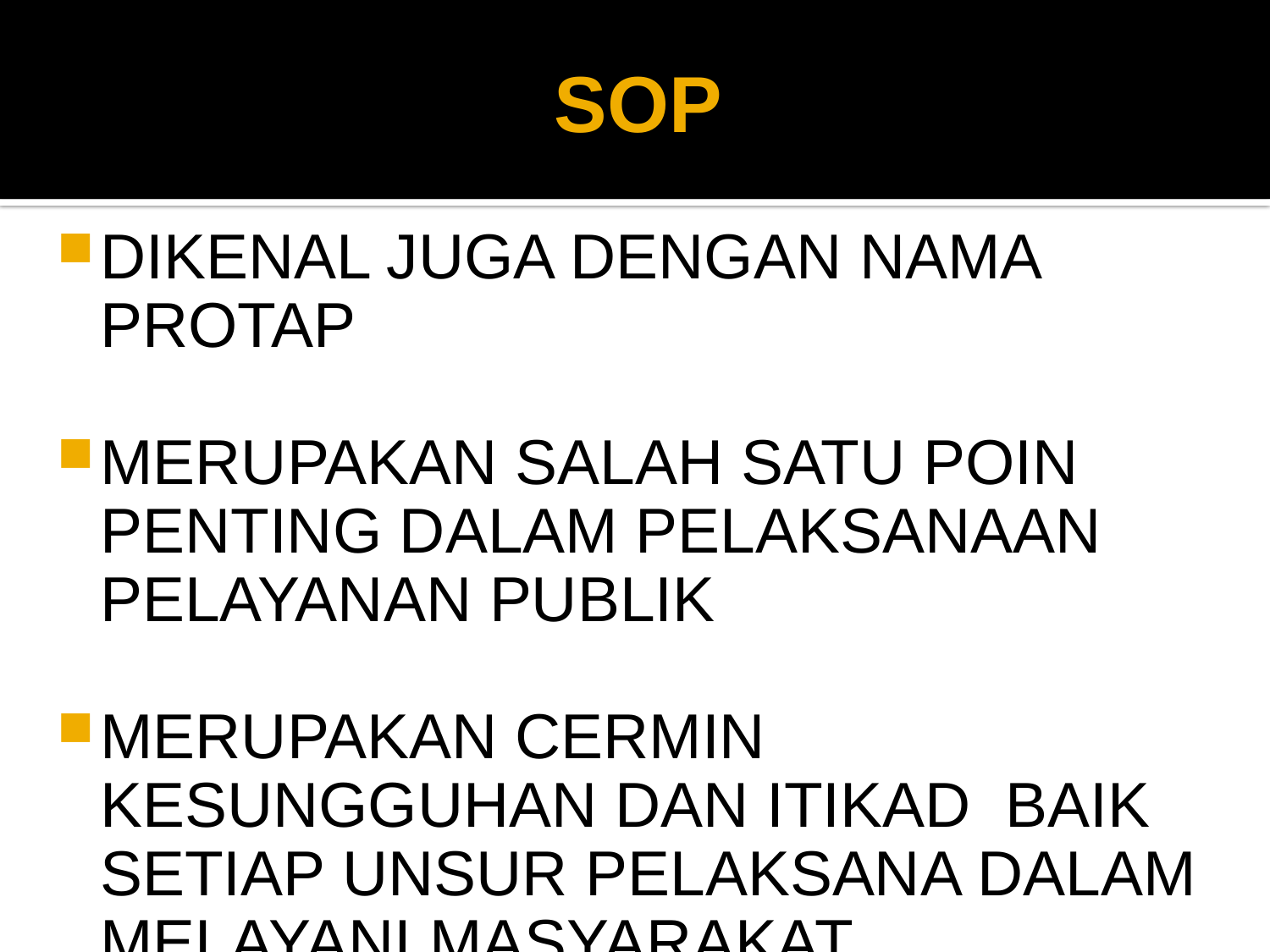

# SOP
DIKENAL JUGA DENGAN NAMA PROTAP

MERUPAKAN SALAH SATU POIN PENTING DALAM PELAKSANAAN PELAYANAN PUBLIK

MERUPAKAN CERMIN KESUNGGUHAN DAN ITIKAD  BAIK SETIAP UNSUR PELAKSANA DALAM MELAYANI MASYARAKAT.